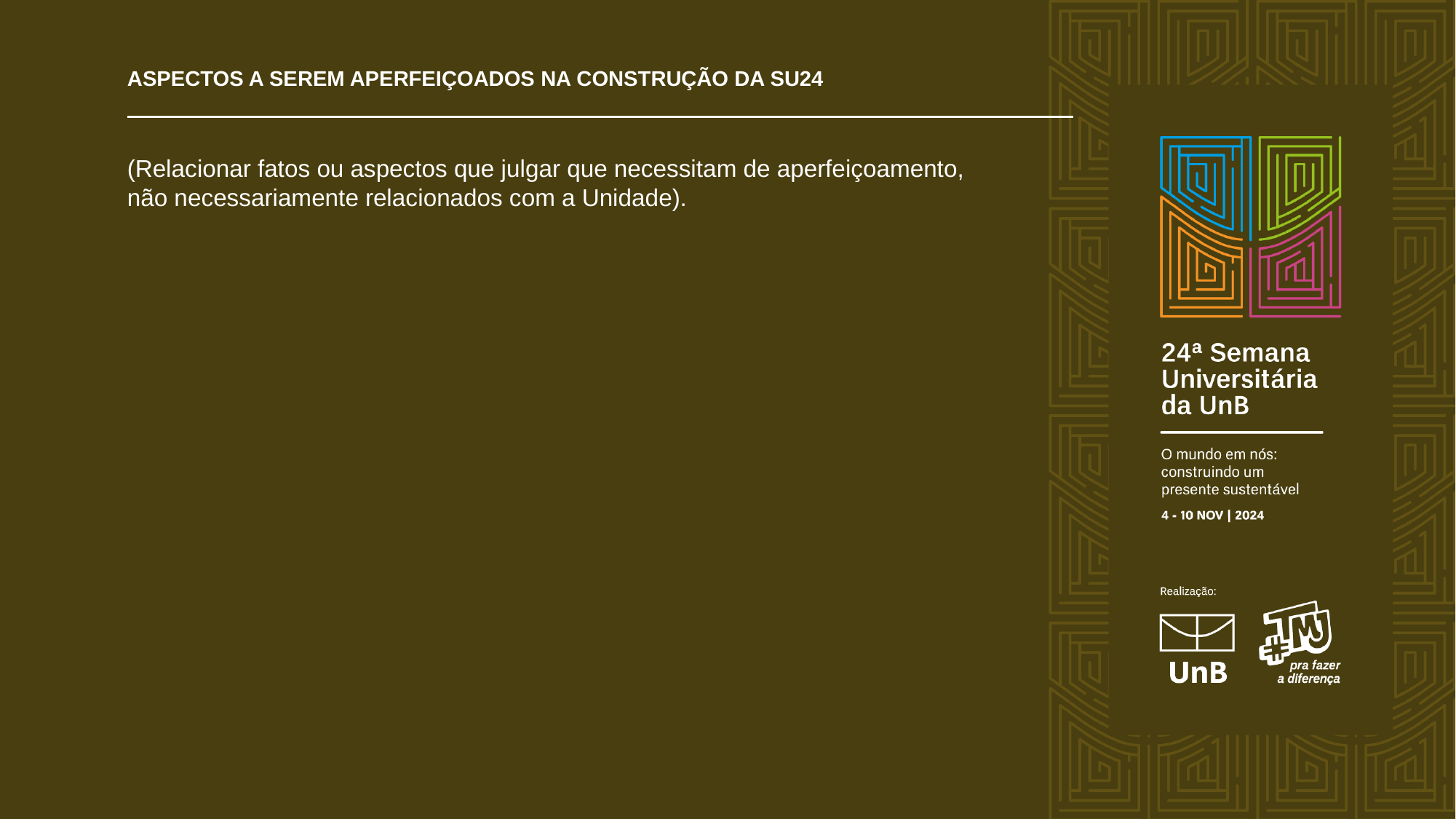

# ASPECTOS A SEREM APERFEIÇOADOS NA CONSTRUÇÃO DA SU24
(Relacionar fatos ou aspectos que julgar que necessitam de aperfeiçoamento,
não necessariamente relacionados com a Unidade).